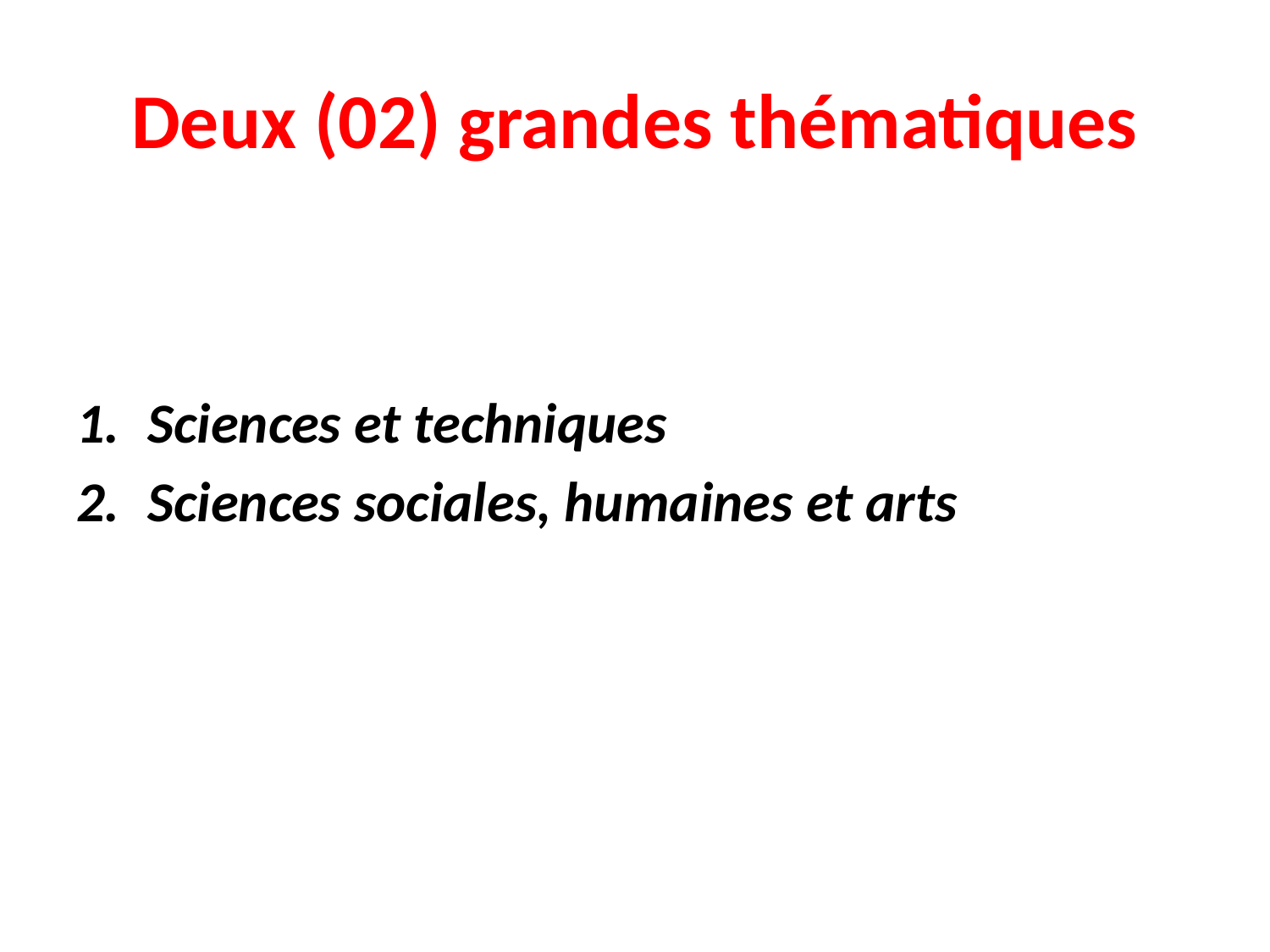

# Deux (02) grandes thématiques

Sciences et techniques
Sciences sociales, humaines et arts